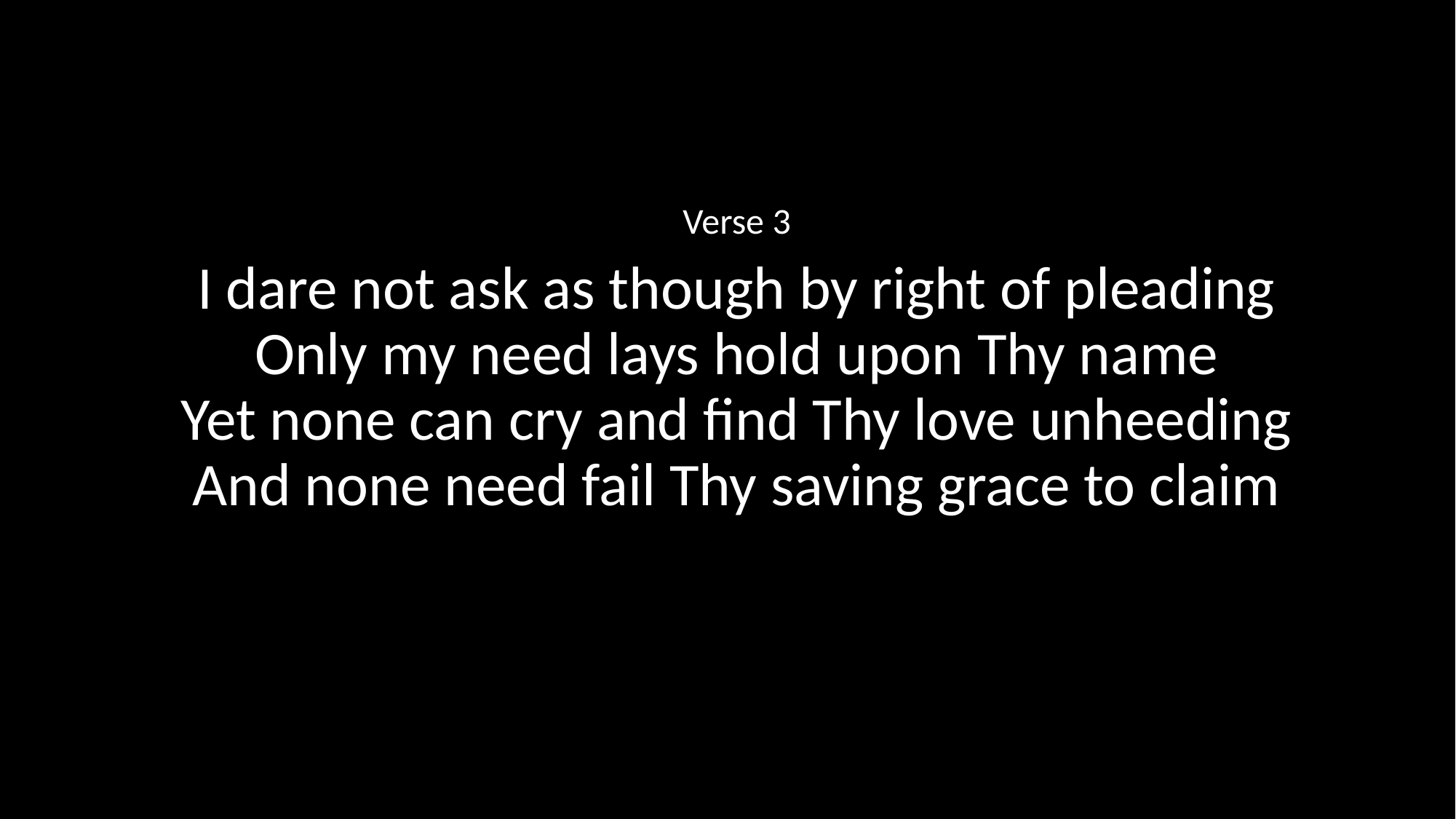

Verse 3
I dare not ask as though by right of pleading
Only my need lays hold upon Thy name
Yet none can cry and find Thy love unheeding
And none need fail Thy saving grace to claim